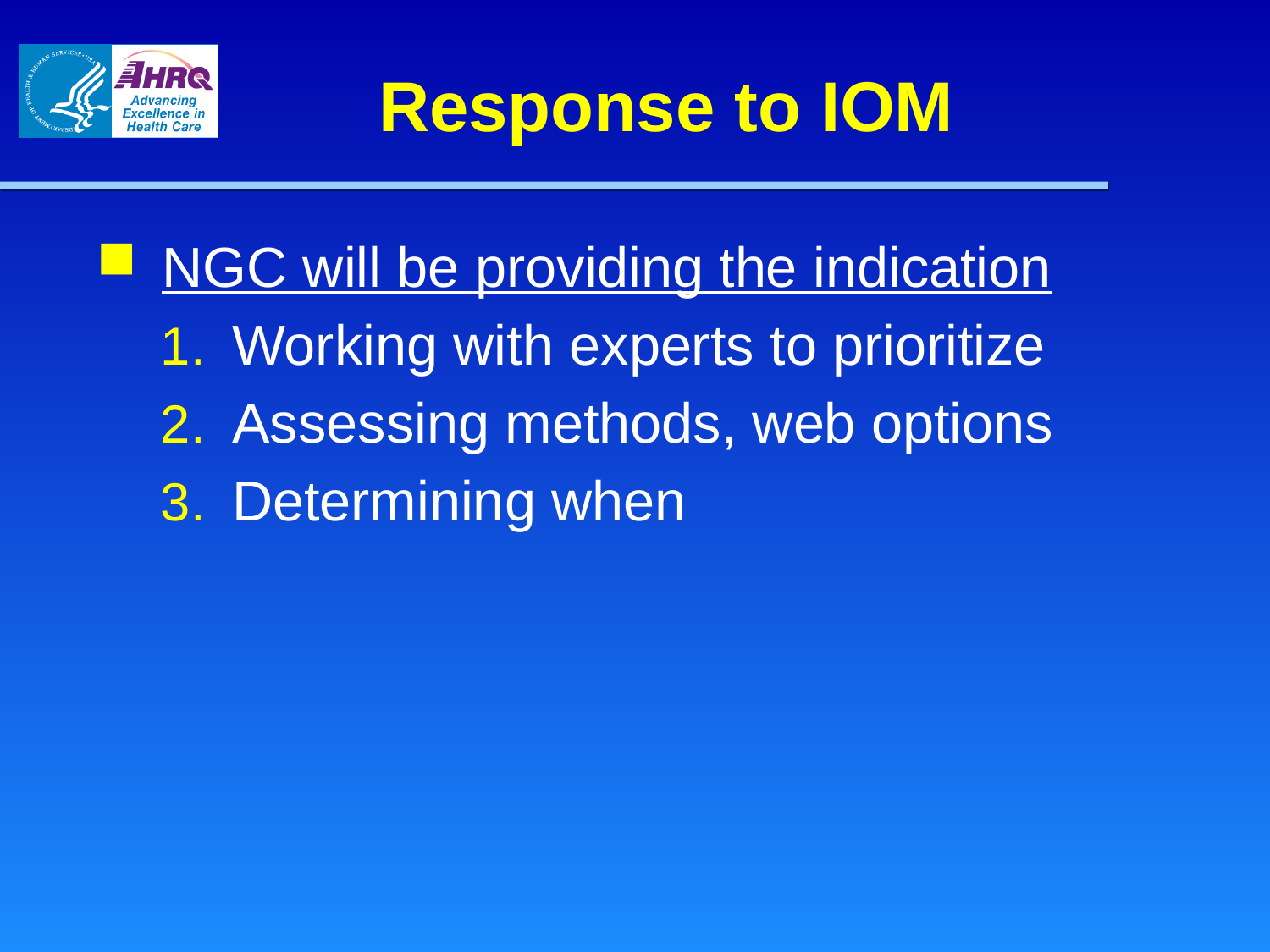

# Response to IOM
NGC will be providing the indication
Working with experts to prioritize
Assessing methods, web options
Determining when